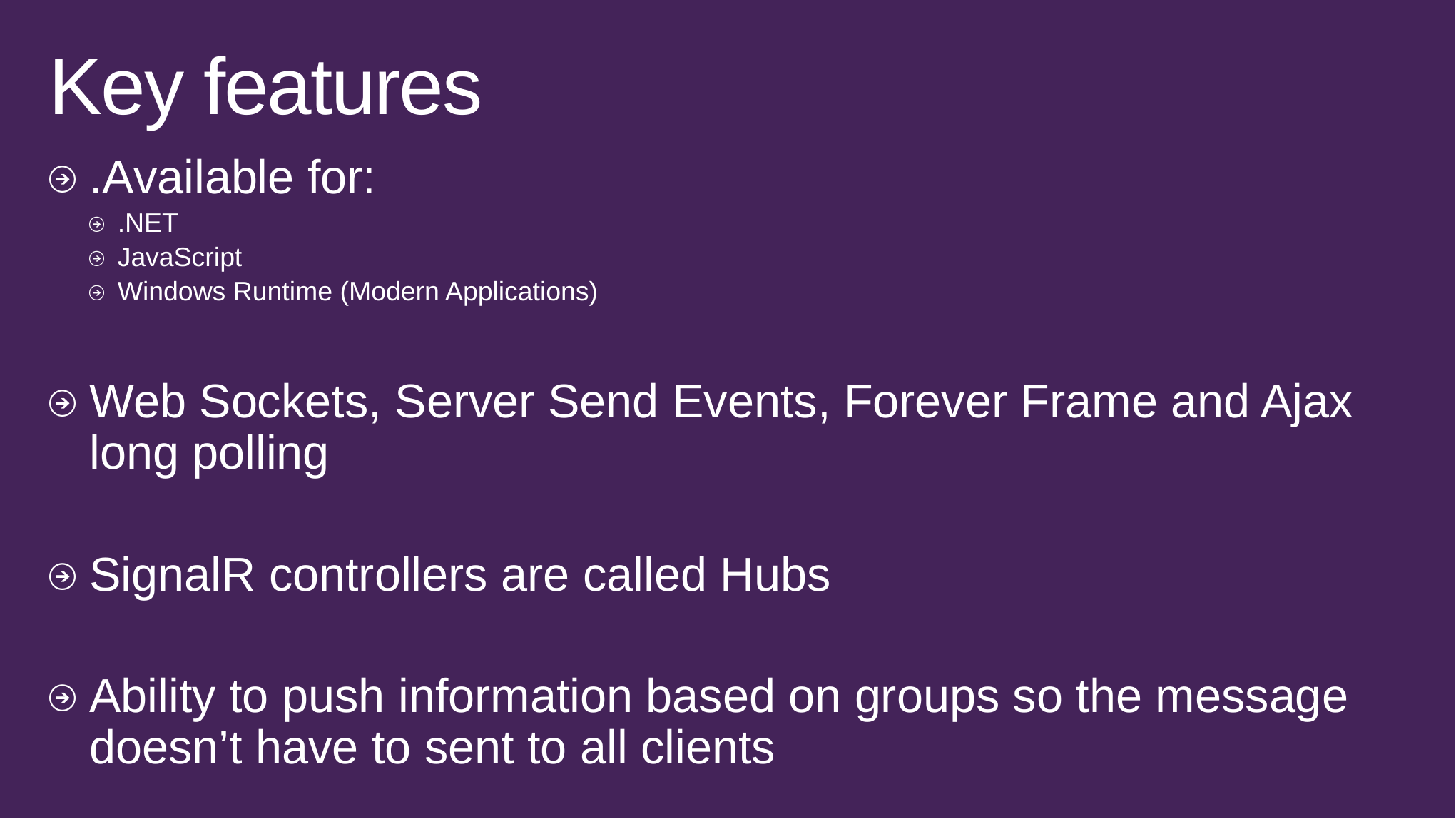

# Key features
.Available for:
.NET
JavaScript
Windows Runtime (Modern Applications)

Web Sockets, Server Send Events, Forever Frame and Ajax long polling

SignalR controllers are called Hubs

Ability to push information based on groups so the message doesn’t have to sent to all clients